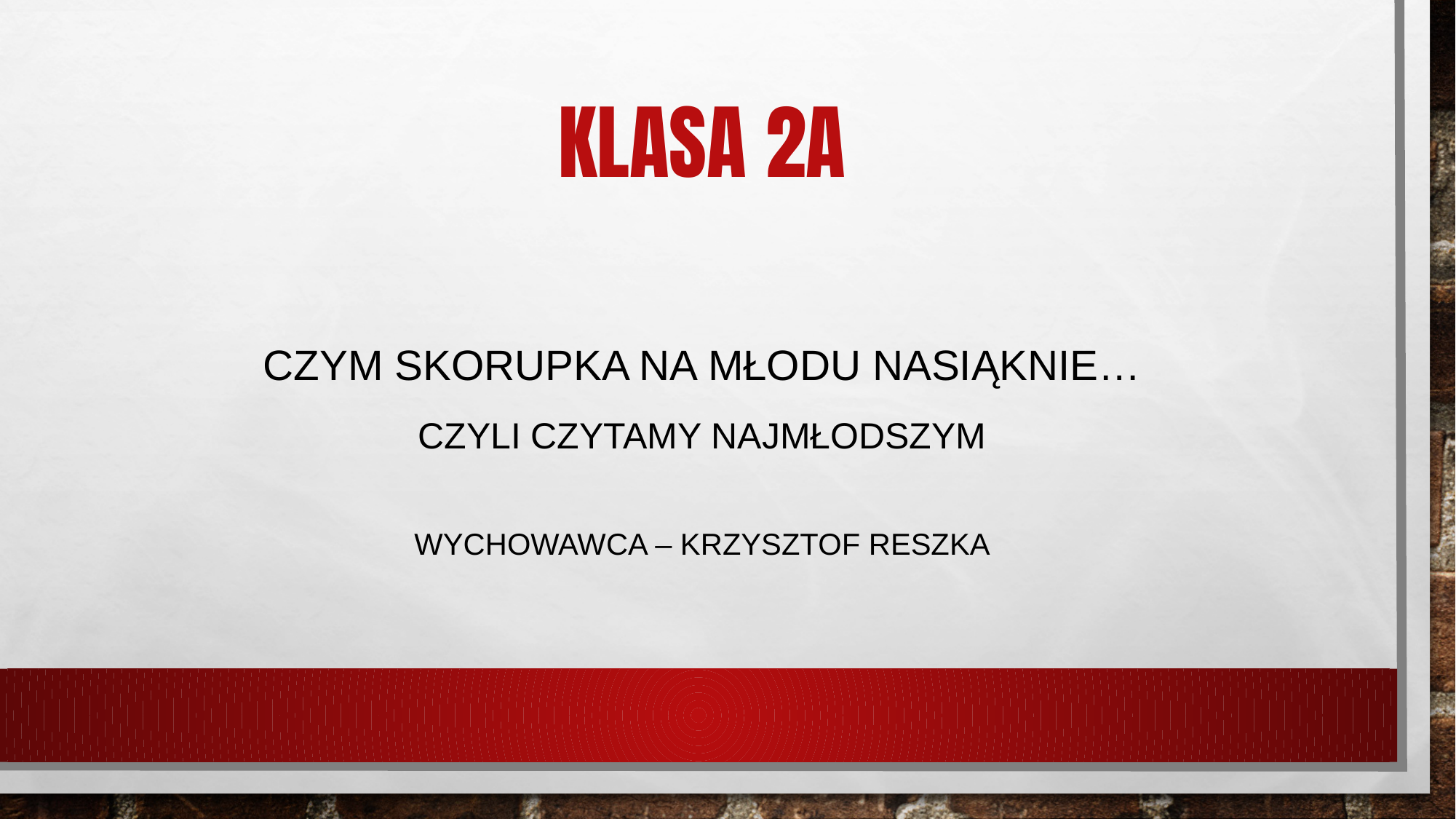

# Klasa 2a
Czym skorupka na młodu nasiąknie…
Czyli czytamy najmłodszym

wychowawca – Krzysztof reszka